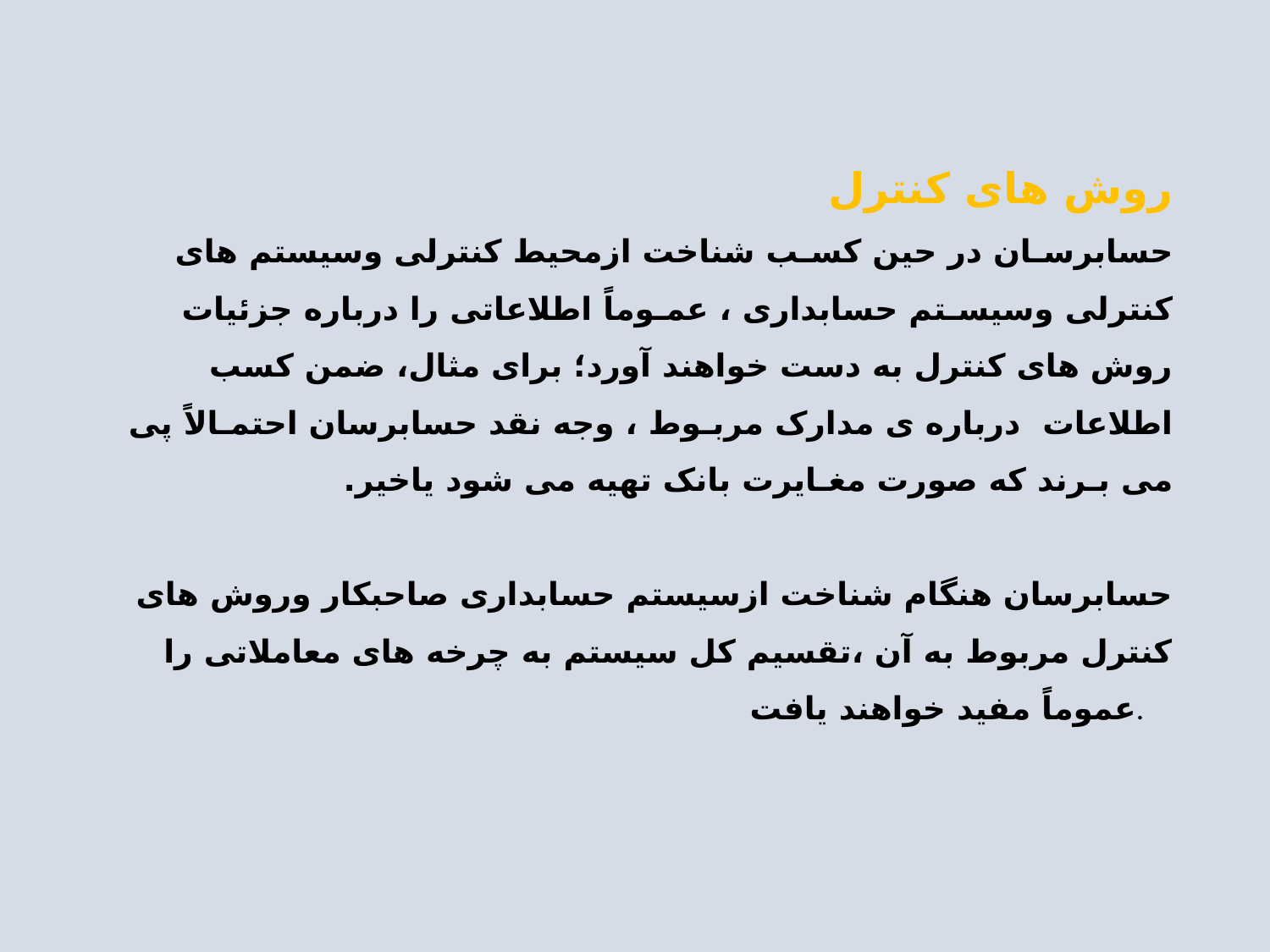

# روش های کنترل حسابرسـان در حین کسـب شناخت ازمحیط کنترلی وسیستم های کنترلی وسیسـتم حسابداری ، عمـوماً اطلاعاتی را درباره جزئیات روش های کنترل به دست خواهند آورد؛ برای مثال، ضمن کسب اطلاعات  درباره ی مدارک مربـوط ، وجه نقد حسابرسان احتمـالاً پی می بـرند که صورت مغـایرت بانک تهیه می شود یاخیر. حسابرسان هنگام شناخت ازسیستم حسابداری صاحبکار وروش های کنترل مربوط به آن ،تقسیم کل سیستم به چرخه های معاملاتی را عموماً مفید خواهند یافت.